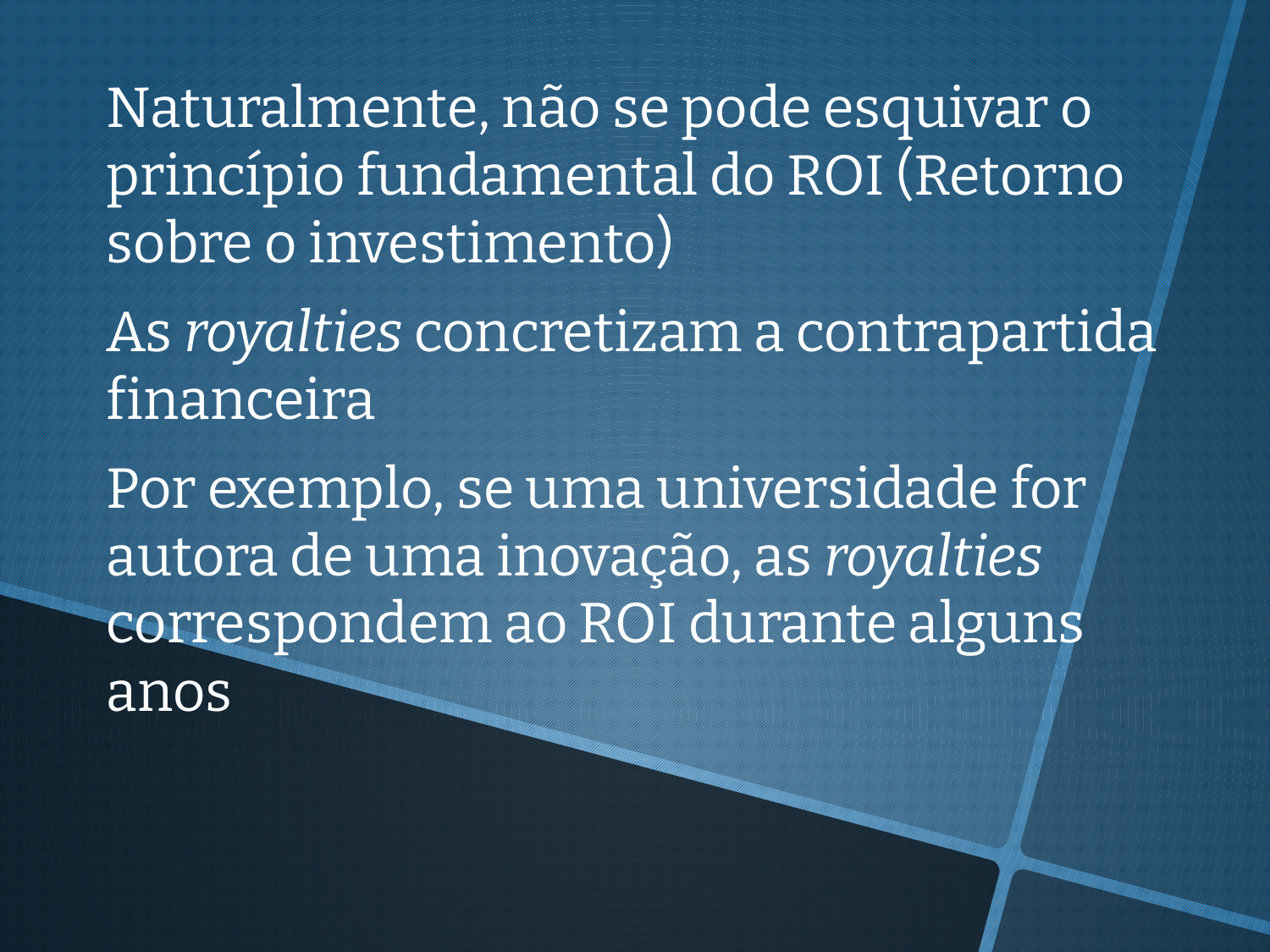

Naturalmente, não se pode esquivar o princípio fundamental do ROI (Retorno sobre o investimento)
As royalties concretizam a contrapartida financeira
Por exemplo, se uma universidade for autora de uma inovação, as royalties correspondem ao ROI durante alguns anos